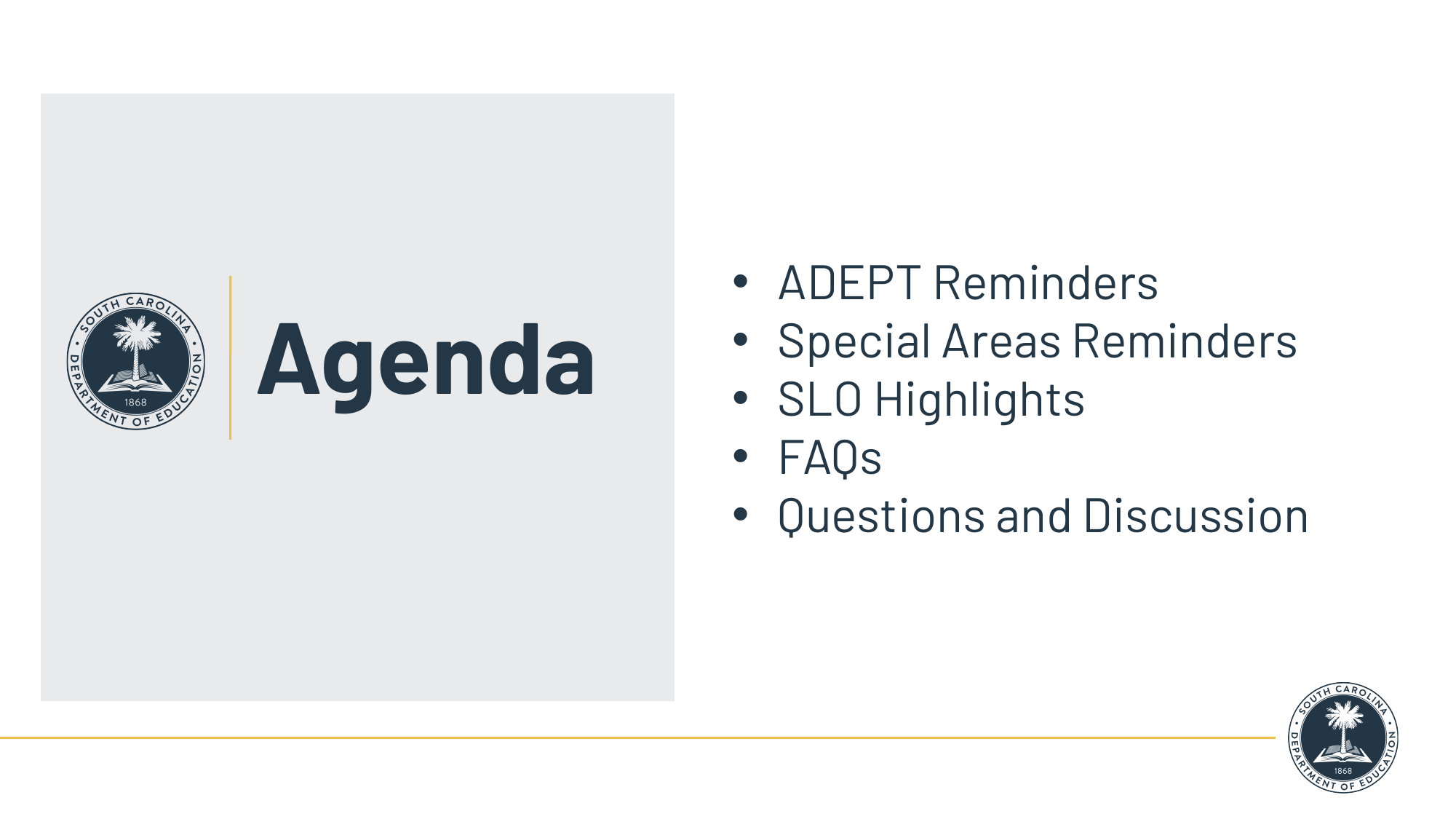

ADEPT Reminders
Special Areas Reminders
SLO Highlights
FAQs
Questions and Discussion

Agenda